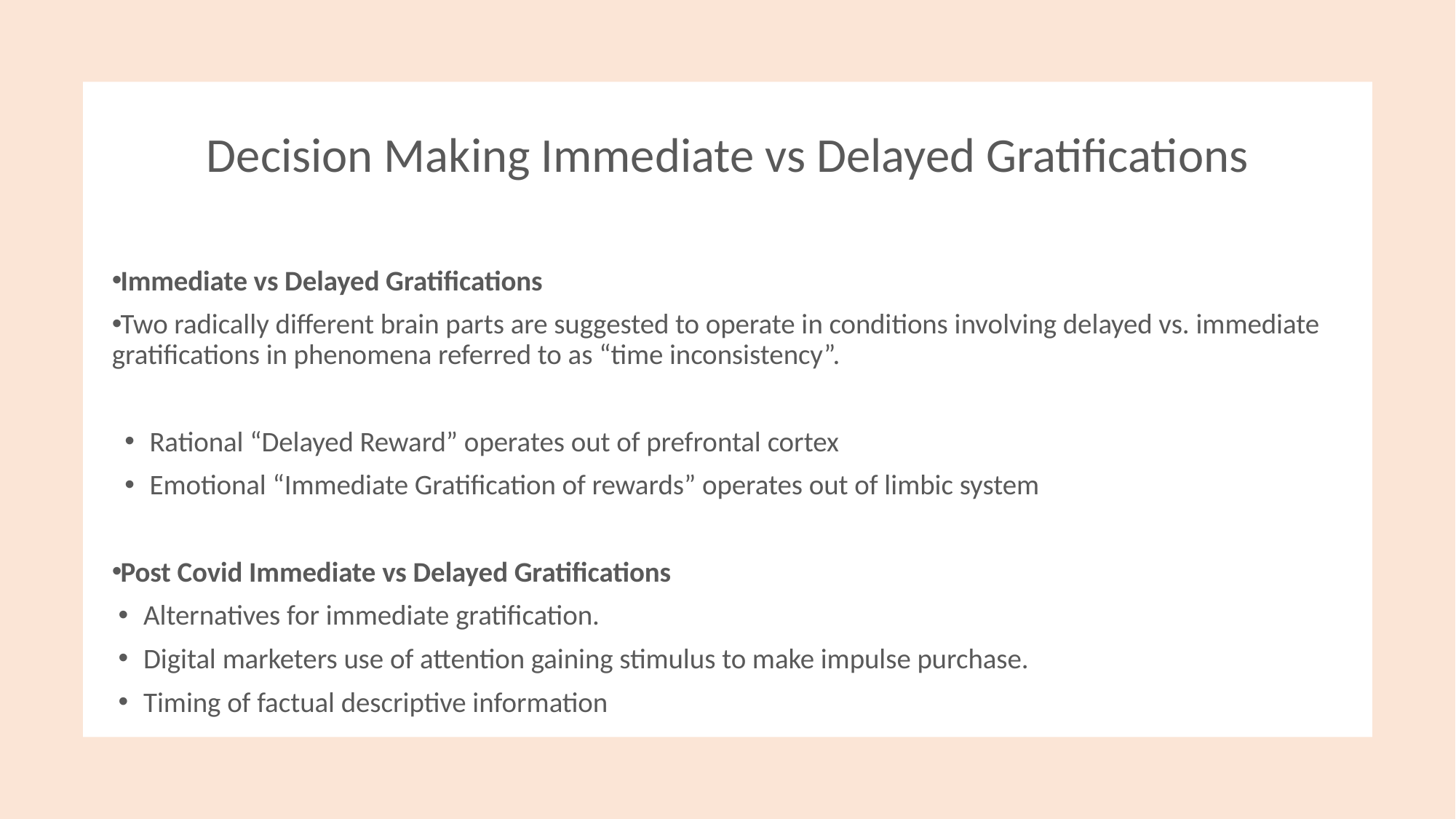

# Decision Making Immediate vs Delayed Gratifications

Immediate vs Delayed Gratifications
Two radically different brain parts are suggested to operate in conditions involving delayed vs. immediate gratifications in phenomena referred to as “time inconsistency”.

Rational “Delayed Reward” operates out of prefrontal cortex
Emotional “Immediate Gratification of rewards” operates out of limbic system

Post Covid Immediate vs Delayed Gratifications
Alternatives for immediate gratification.
Digital marketers use of attention gaining stimulus to make impulse purchase.
Timing of factual descriptive information